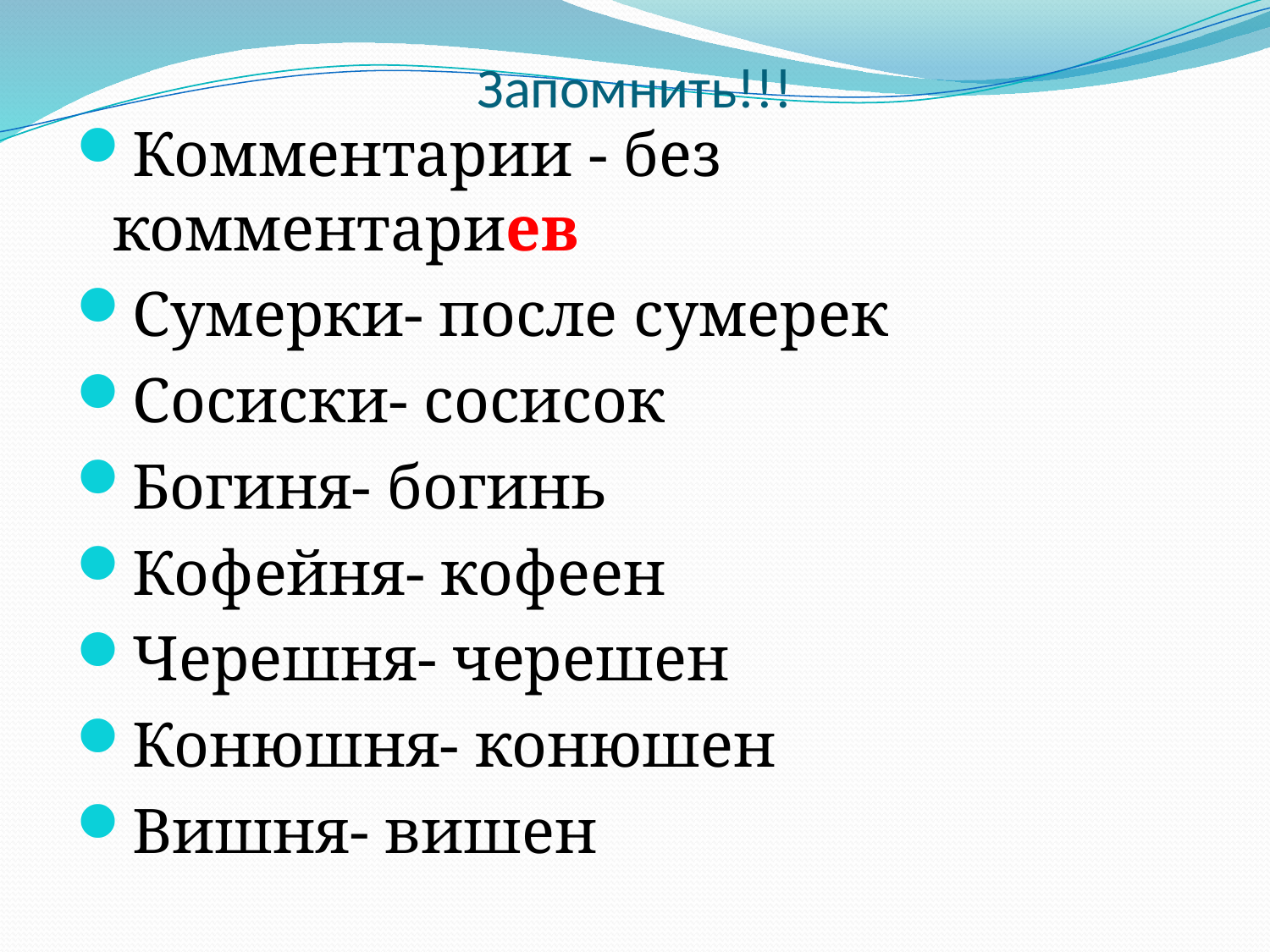

# Запомнить!!!
Комментарии - без комментариев
Сумерки- после сумерек
Сосиски- сосисок
Богиня- богинь
Кофейня- кофеен
Черешня- черешен
Конюшня- конюшен
Вишня- вишен